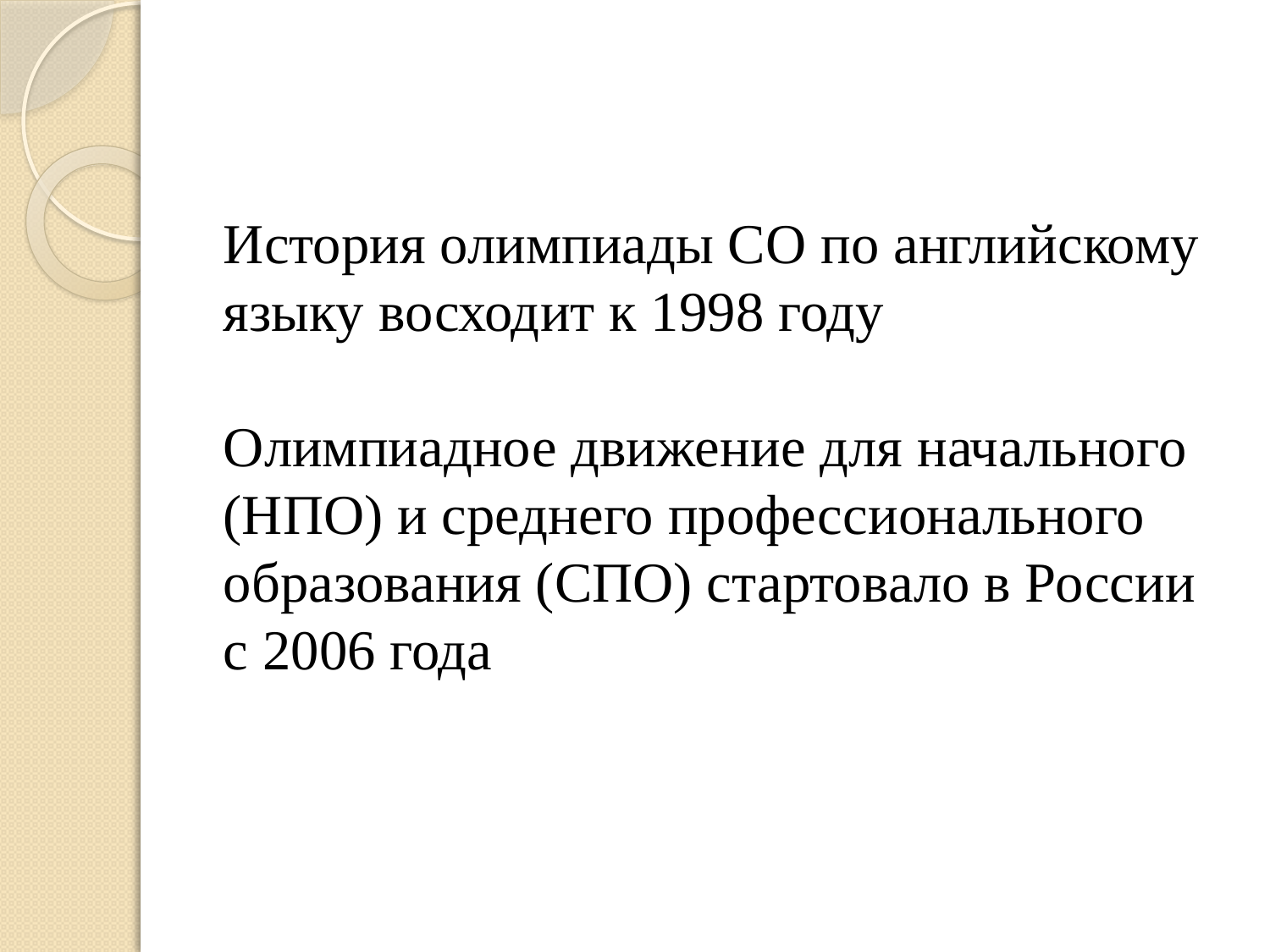

История олимпиады СО по английскому языку восходит к 1998 году
Олимпиадное движение для начального (НПО) и среднего профессионального образования (СПО) стартовало в России с 2006 года